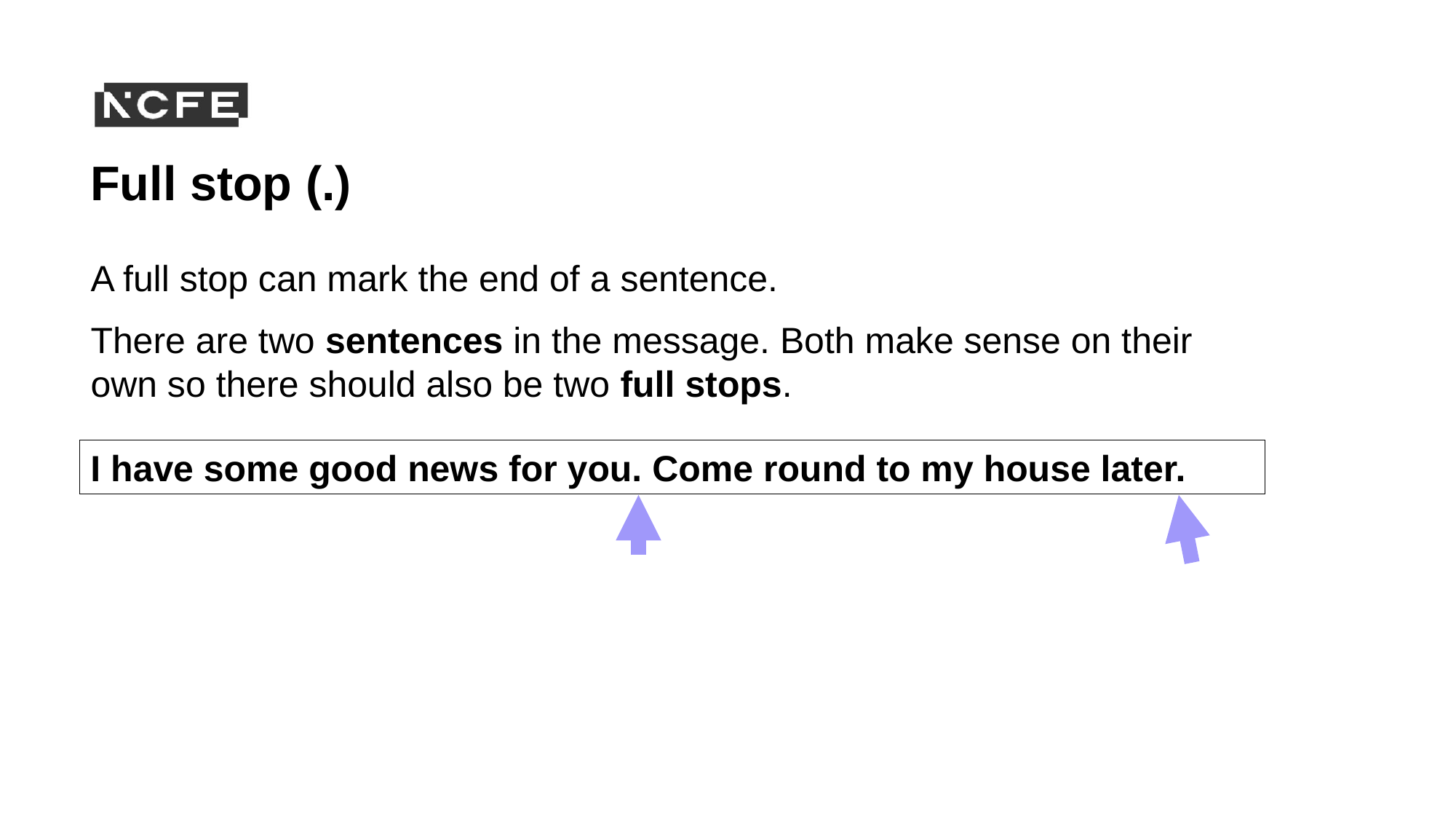

Full stop (.)

A full stop can mark the end of a sentence.
There are two sentences in the message. Both make sense on their own so there should also be two full stops.

I have some good news for you. Come round to my house later.